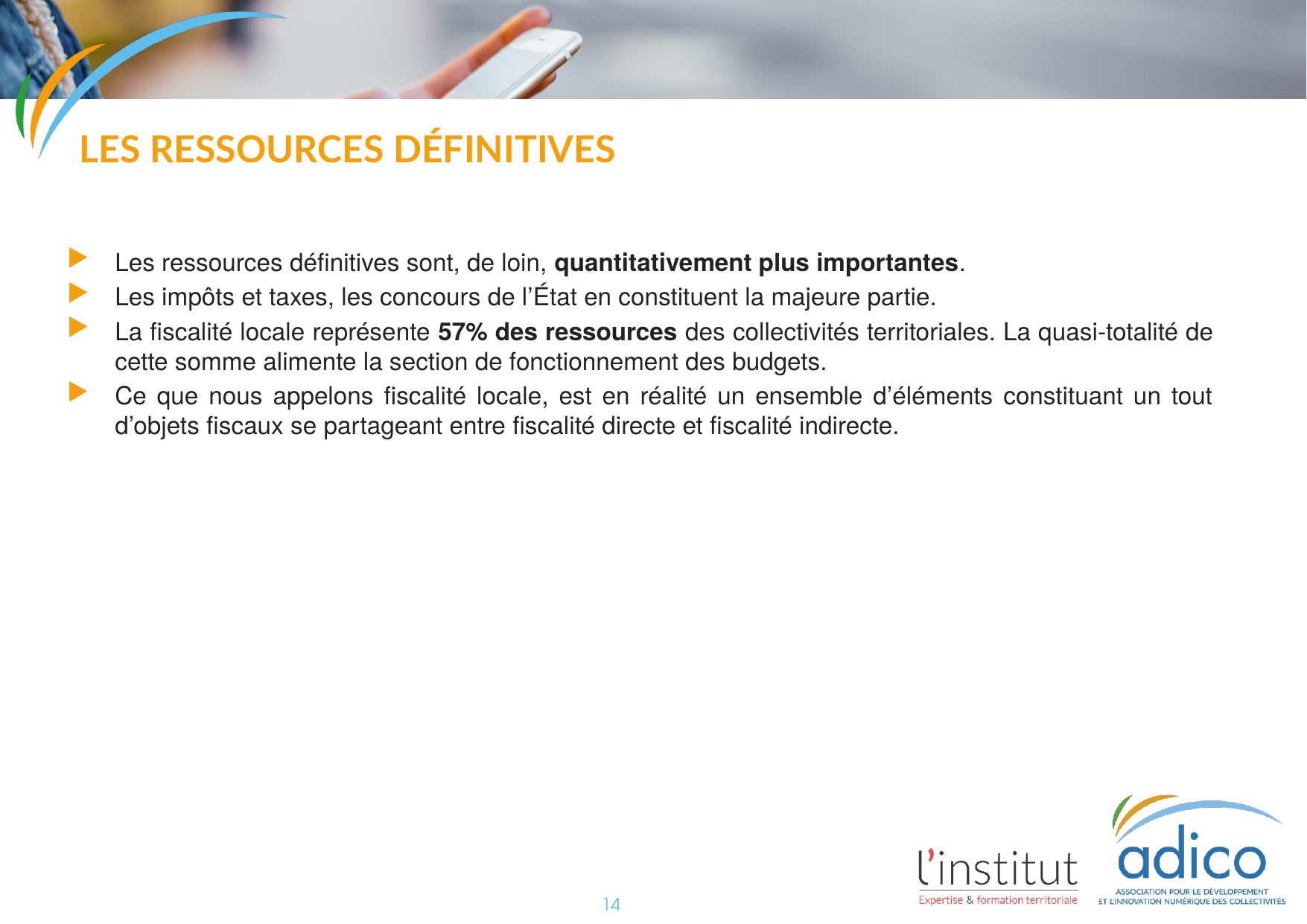

# Les ressources définitives
Les ressources définitives sont, de loin, quantitativement plus importantes.
Les impôts et taxes, les concours de l’État en constituent la majeure partie.
La fiscalité locale représente 57% des ressources des collectivités territoriales. La quasi-totalité de cette somme alimente la section de fonctionnement des budgets.
Ce que nous appelons fiscalité locale, est en réalité un ensemble d’éléments constituant un tout d’objets fiscaux se partageant entre fiscalité directe et fiscalité indirecte.